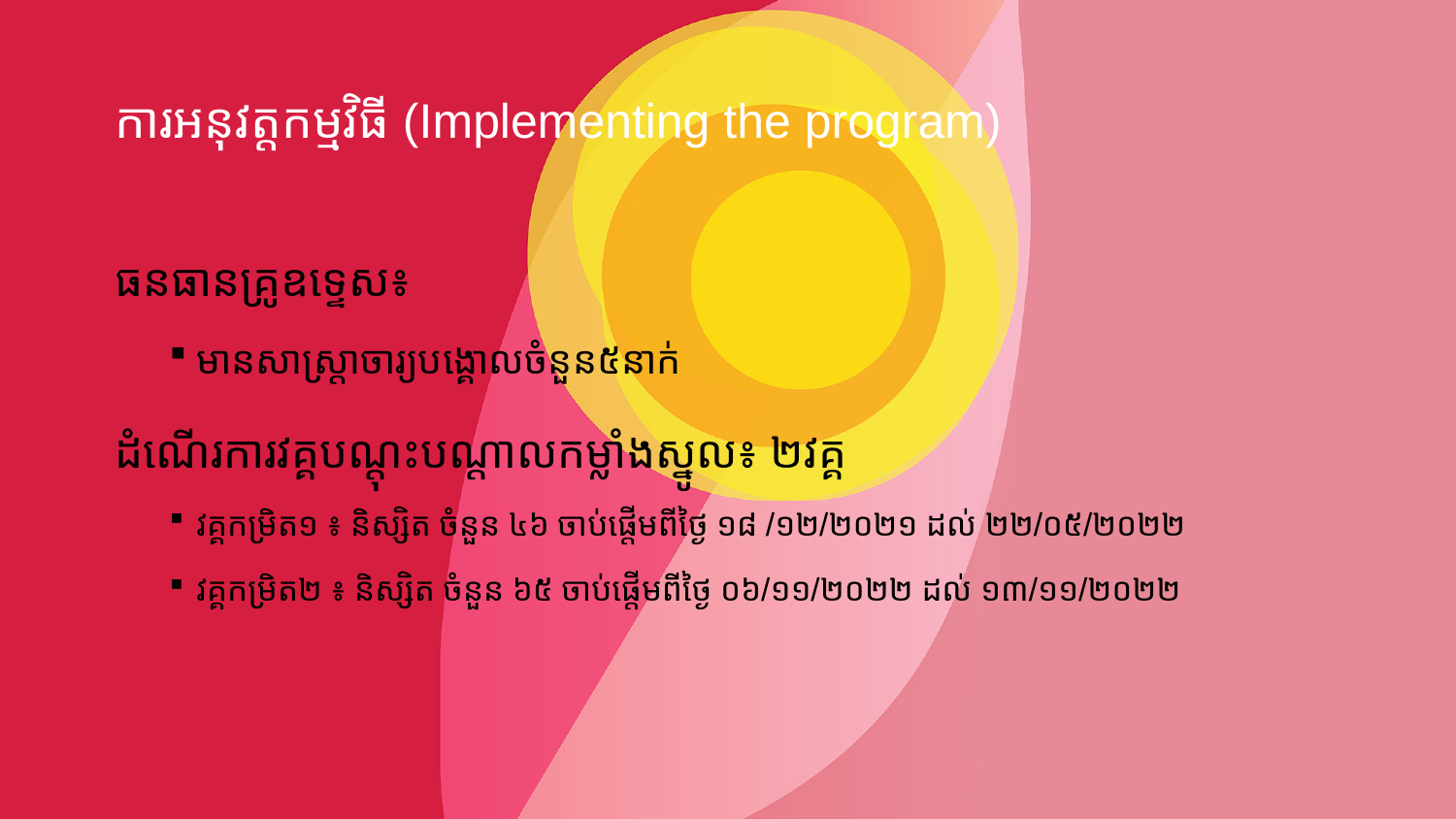

# ការអនុវត្តកម្មវិធី (Implementing the program)
ធនធានគ្រូឧទ្ទេស៖
មានសាស្ត្រាចារ្យបង្គោលចំនួន៥នាក់  ​​
ដំណើរការវគ្គបណ្តុះបណ្តាលកម្លាំងស្នូល៖ ២វគ្គ
វគ្គកម្រិត១ ៖ និស្សិត ចំនួន ៤៦ ចាប់ផ្តើមពីថ្ងៃ ១៨ /១២/២០២១ ដល់ ២២/០៥/២០២២
វគ្គកម្រិត២ ៖ និស្សិត ចំនួន ៦៥ ចាប់ផ្តើមពីថ្ងៃ ០៦/១១/២០២២ ដល់ ១៣/១១/២០២២